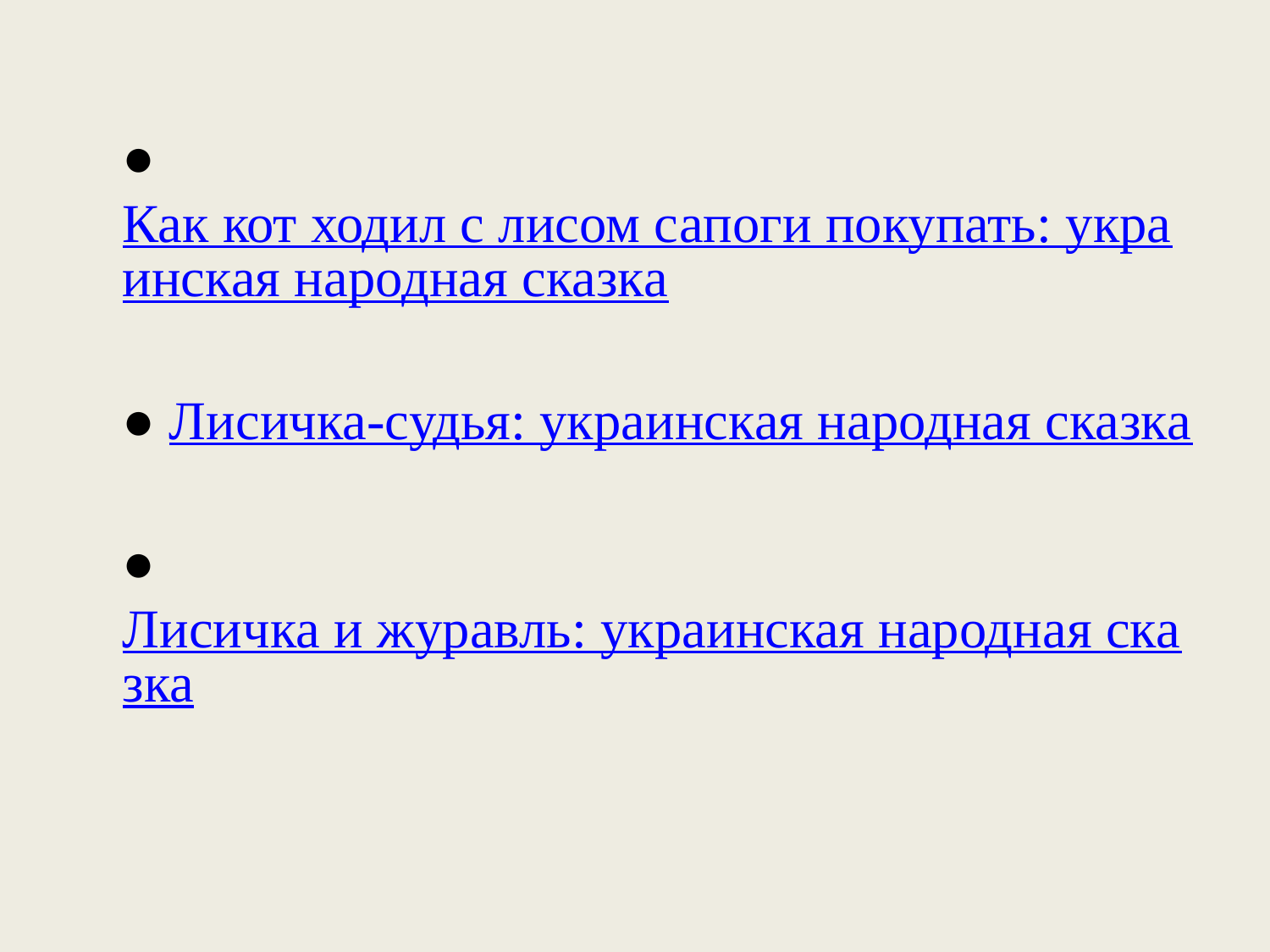

● Как кот ходил с лисом сапоги покупать: украинская народная сказка
● Лисичка-судья: украинская народная сказка
● Лисичка и журавль: украинская народная сказка